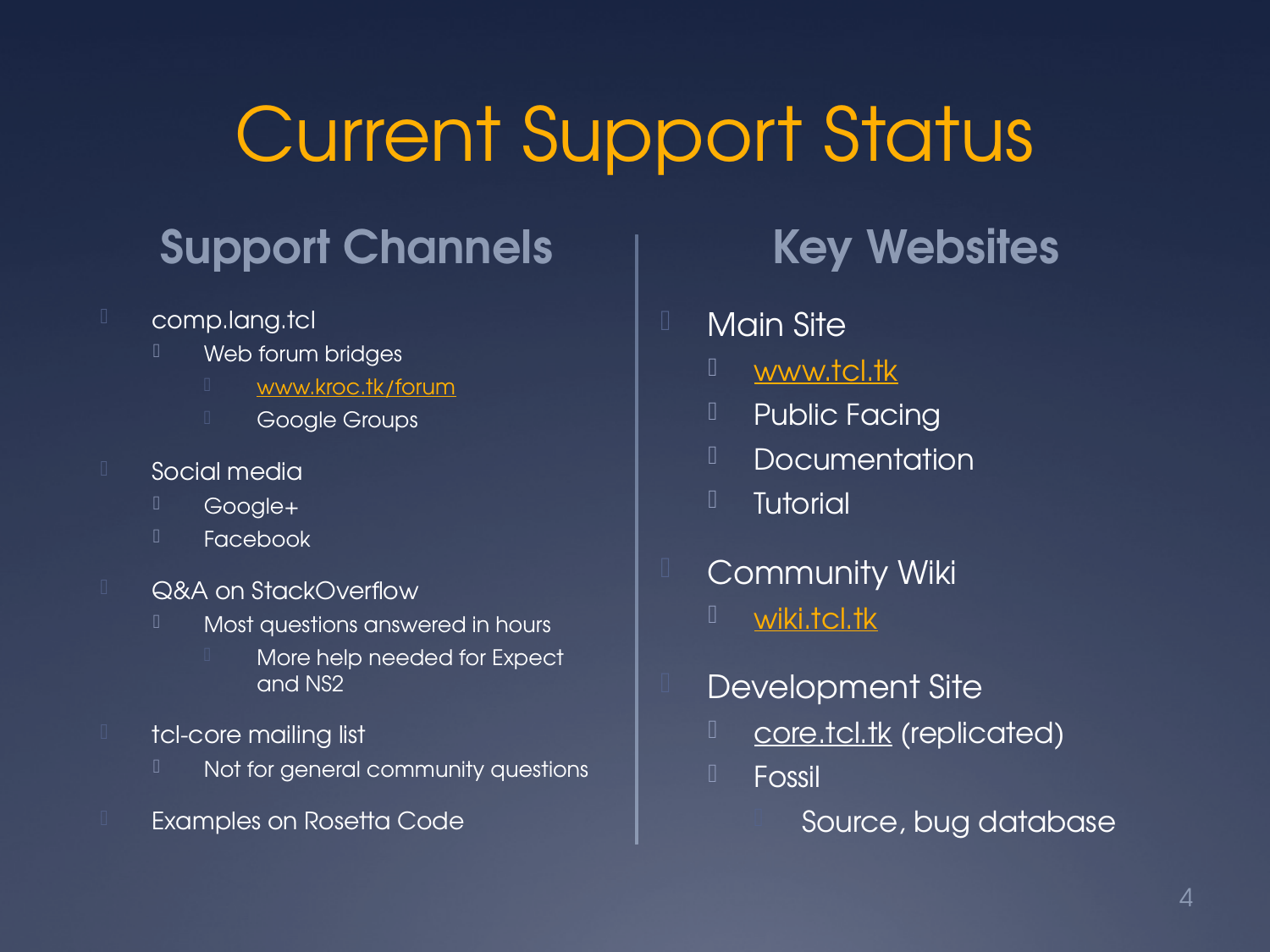

# Current Support Status
Key Websites
Support Channels
comp.lang.tcl
Web forum bridges
www.kroc.tk/forum
Google Groups
Social media
Google+
Facebook
Q&A on StackOverflow
Most questions answered in hours
More help needed for Expect and NS2
tcl-core mailing list
Not for general community questions
Examples on Rosetta Code
Main Site
www.tcl.tk
Public Facing
Documentation
Tutorial
Community Wiki
wiki.tcl.tk
Development Site
core.tcl.tk (replicated)
Fossil
Source, bug database
4